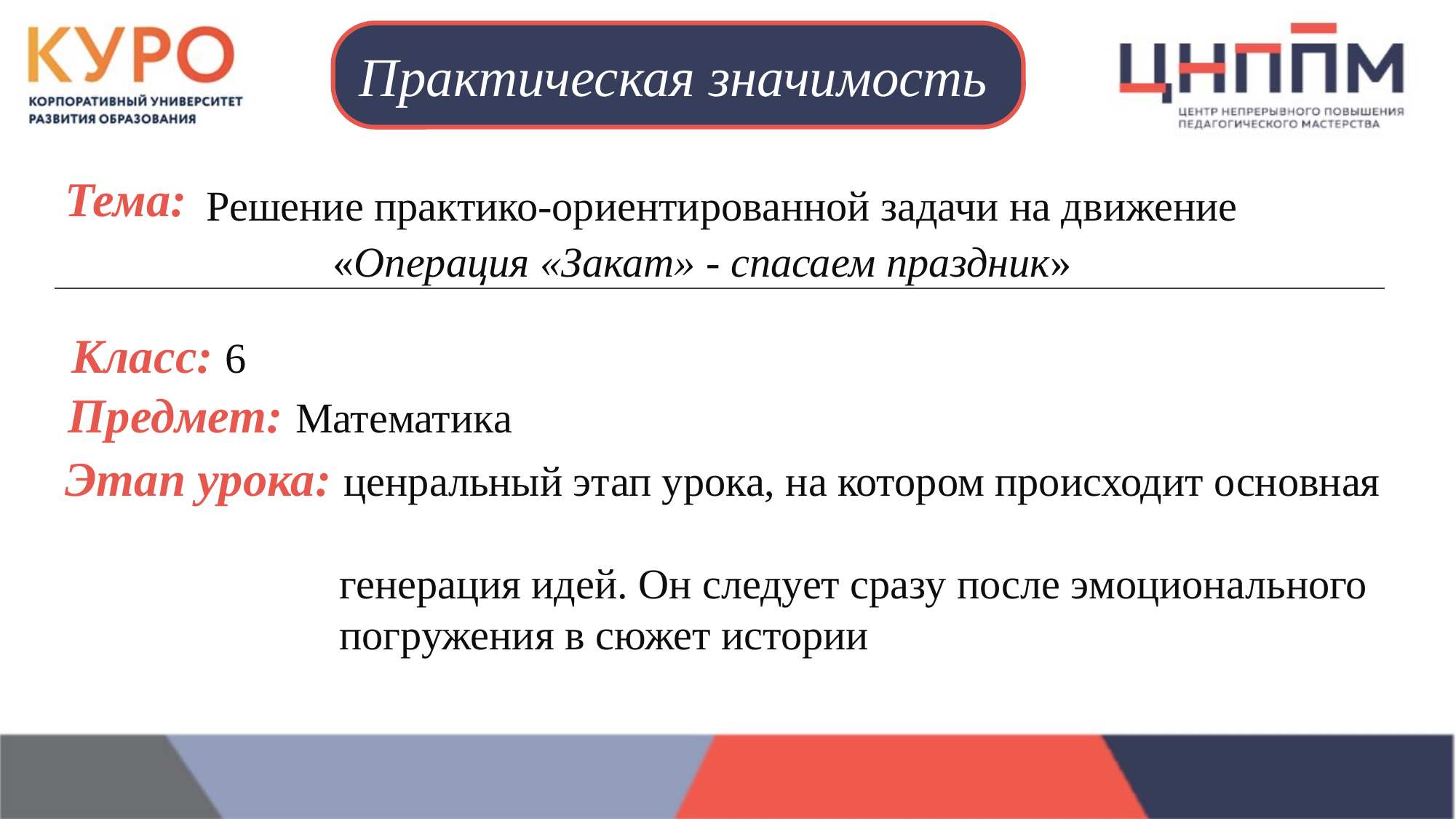

Практическая значимость
Тема:
Решение практико-ориентированной задачи на движение
            «Операция «Закат» - спасаем праздник»
Класс: 6
Предмет: Математика
Этап урока: ценральный этап урока, на котором происходит основная
                          генерация идей. Он следует сразу после эмоционального
                          погружения в сюжет истории